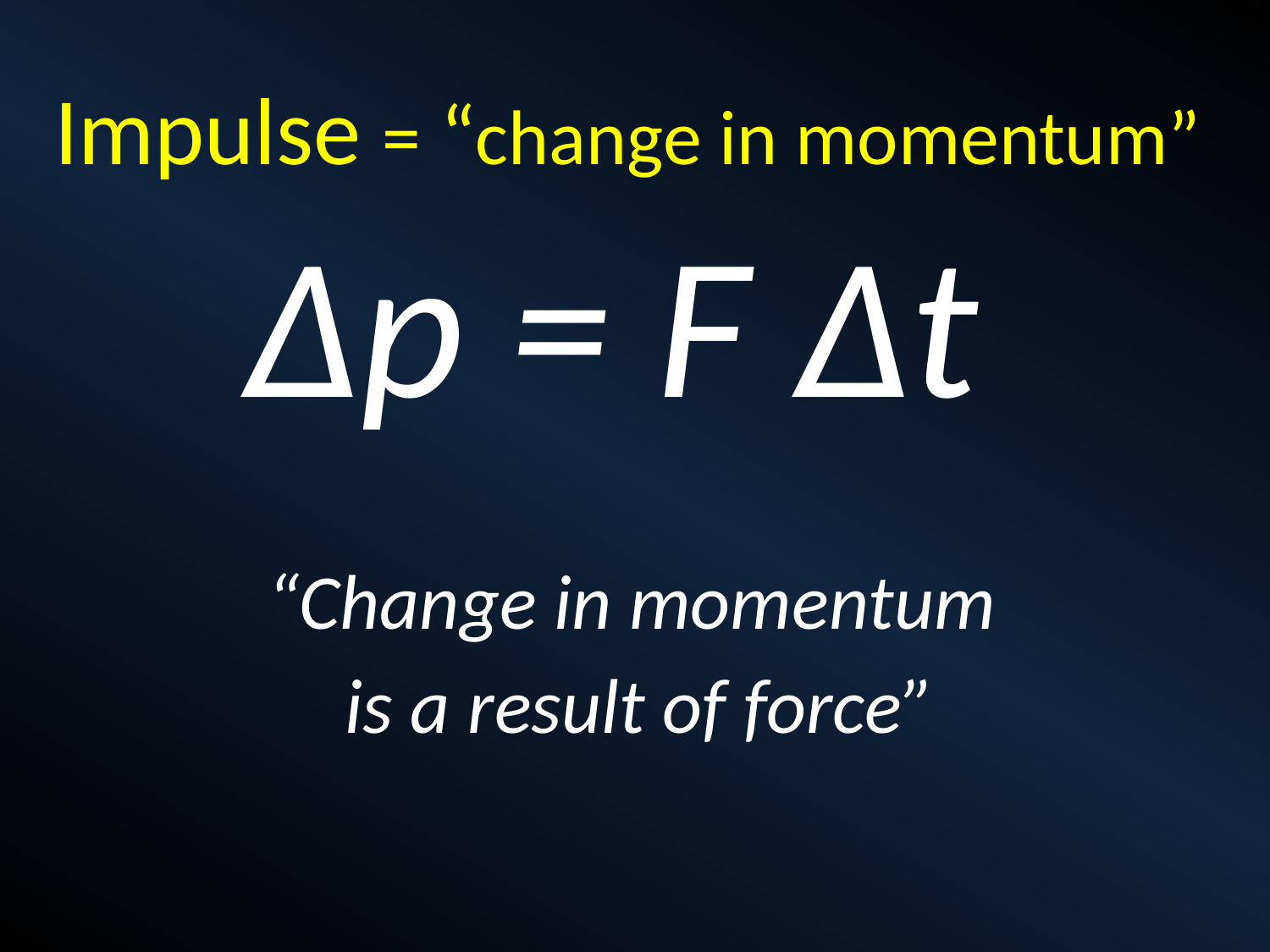

Impulse = “change in momentum”
Δp = F Δt

“Change in momentum
is a result of force”